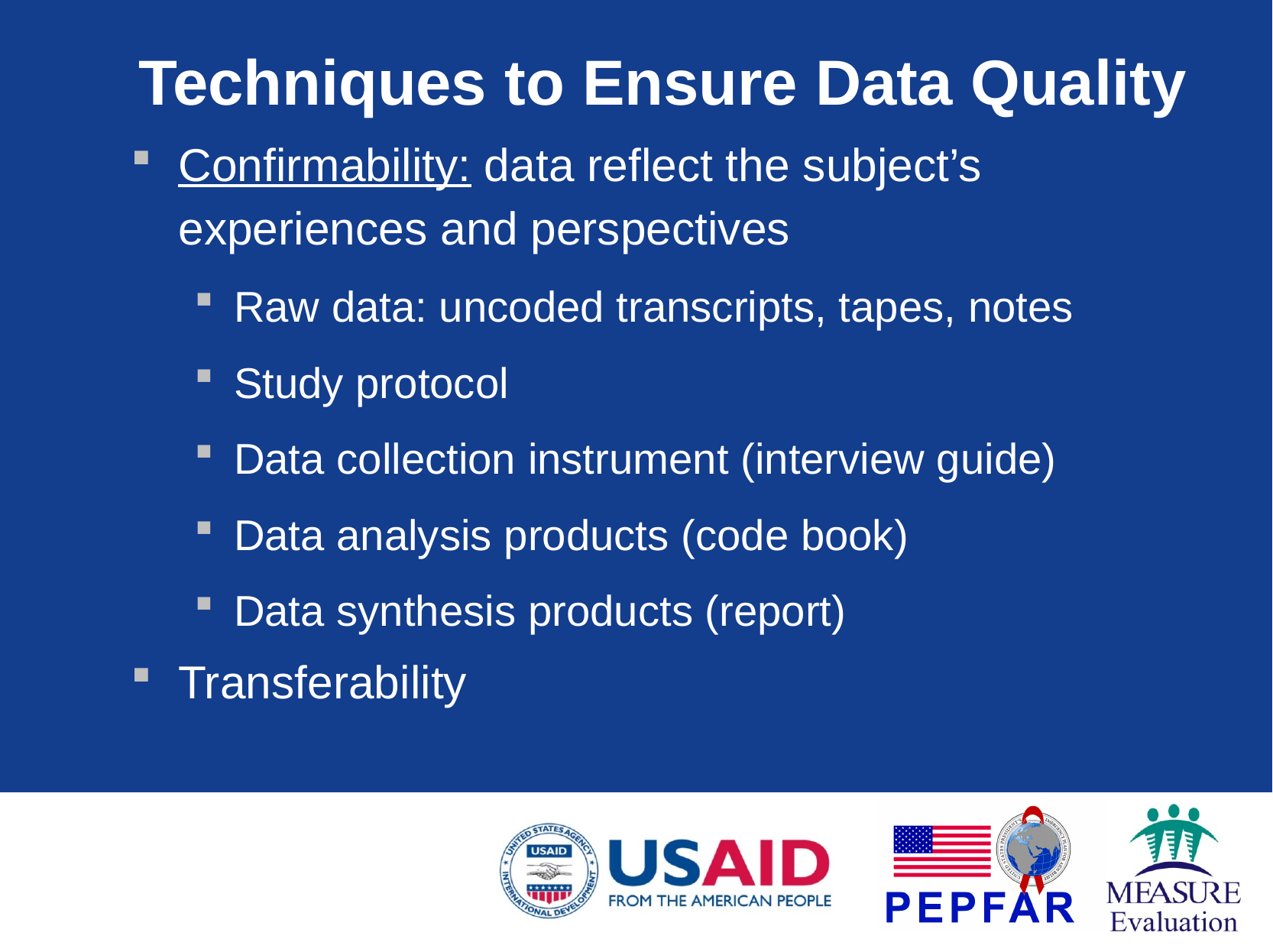

# Techniques to Ensure Data Quality
Confirmability: data reflect the subject’s experiences and perspectives
Raw data: uncoded transcripts, tapes, notes
Study protocol
Data collection instrument (interview guide)
Data analysis products (code book)
Data synthesis products (report)
Transferability